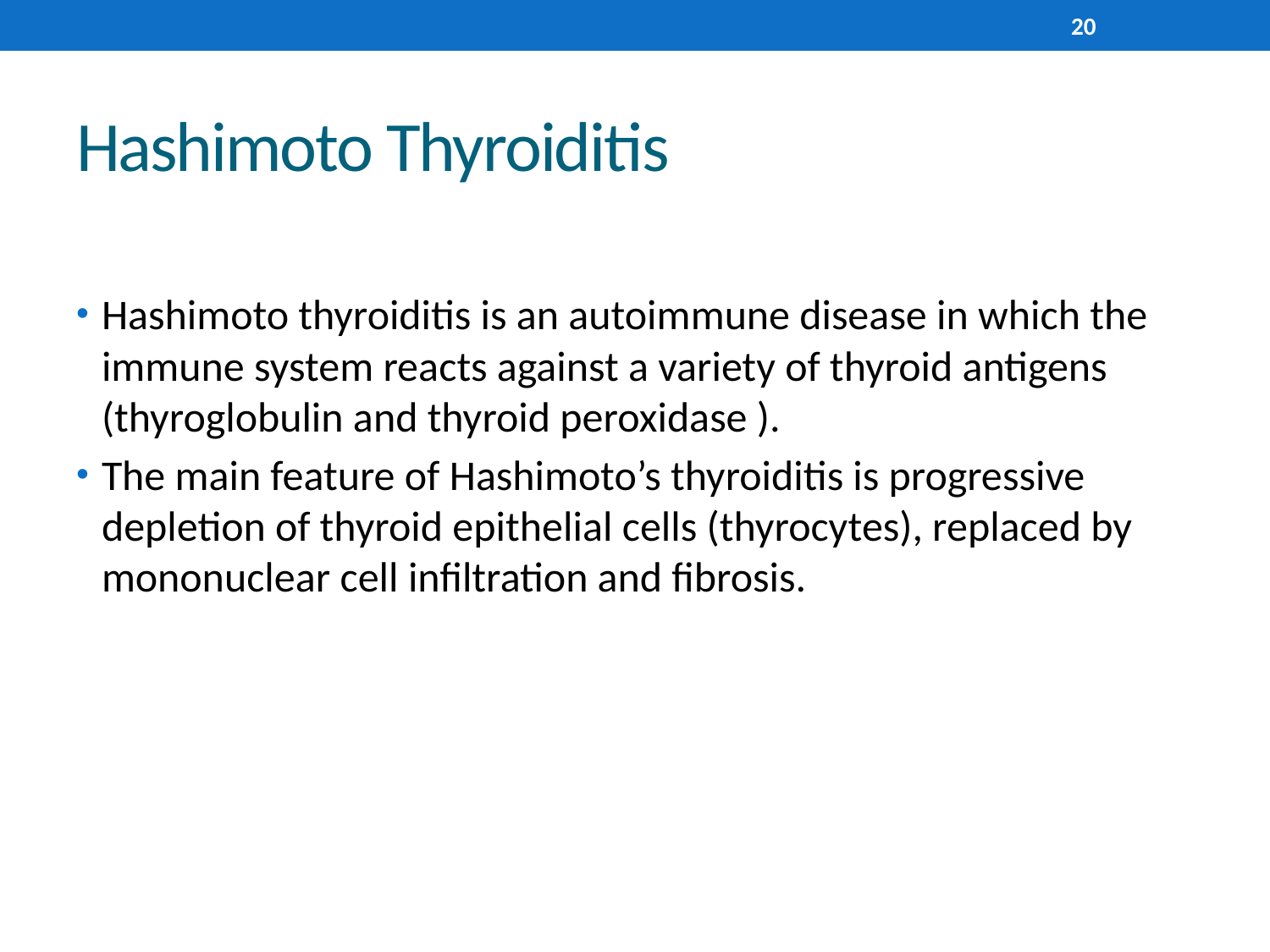

20
# Hashimoto Thyroiditis

Hashimoto thyroiditis is an autoimmune disease in which the immune system reacts against a variety of thyroid antigens (thyroglobulin and thyroid peroxidase ).
The main feature of Hashimoto’s thyroiditis is progressive depletion of thyroid epithelial cells (thyrocytes), replaced by mononuclear cell infiltration and fibrosis.